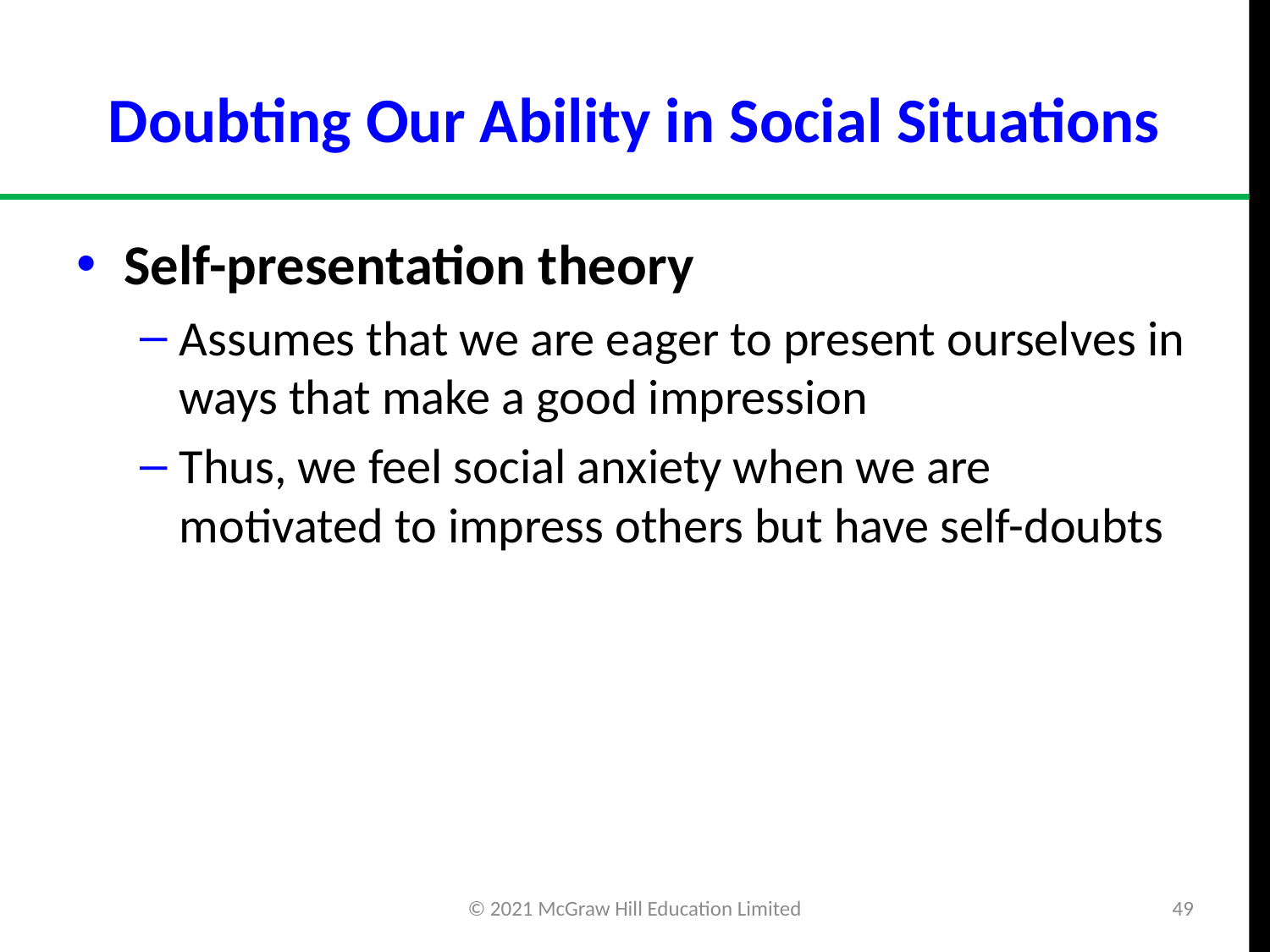

# Doubting Our Ability in Social Situations
Self-presentation theory
Assumes that we are eager to present ourselves in ways that make a good impression
Thus, we feel social anxiety when we are motivated to impress others but have self-doubts

© 2021 McGraw Hill Education Limited
49